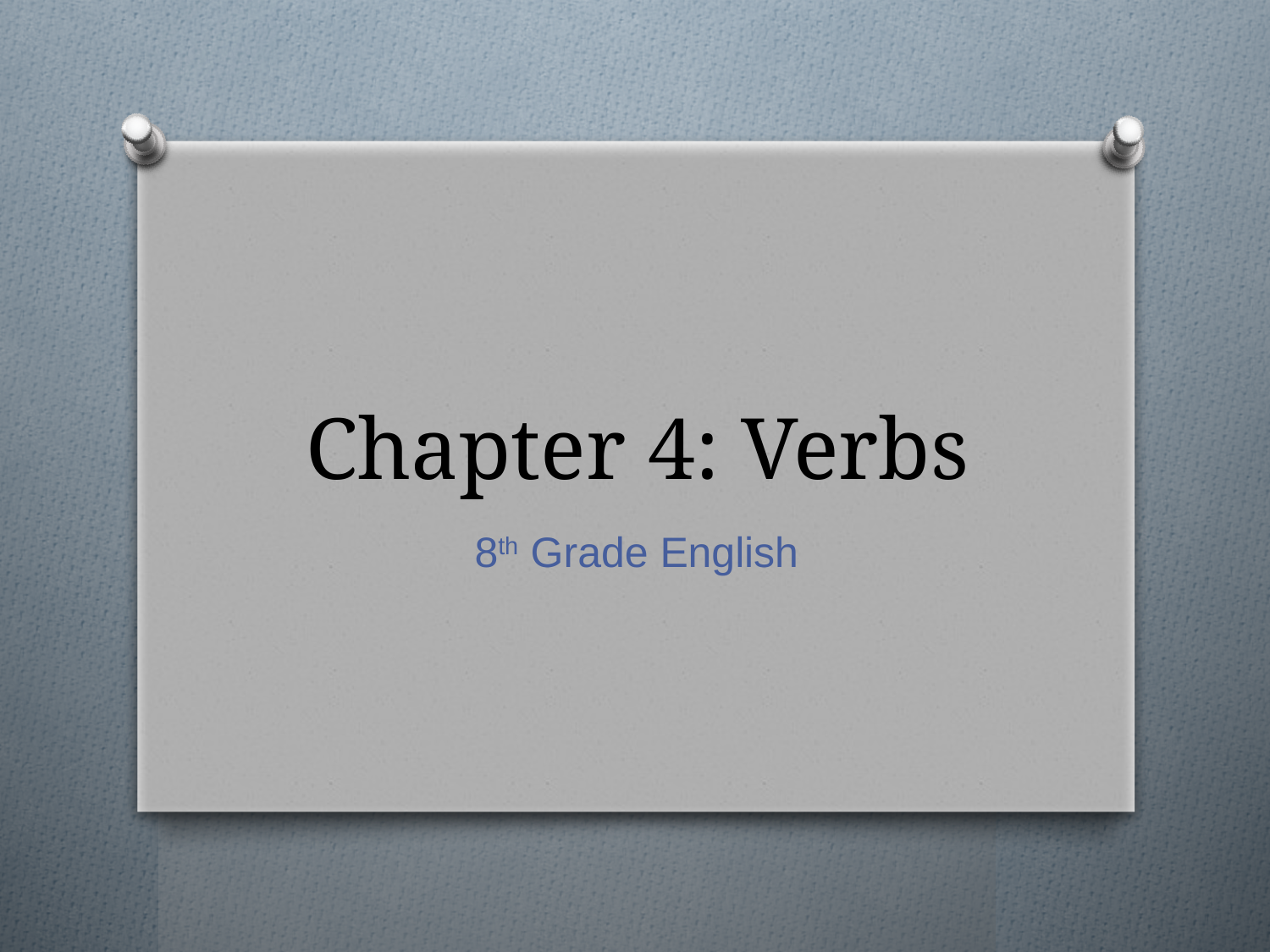

# Chapter 4: Verbs
8th Grade English